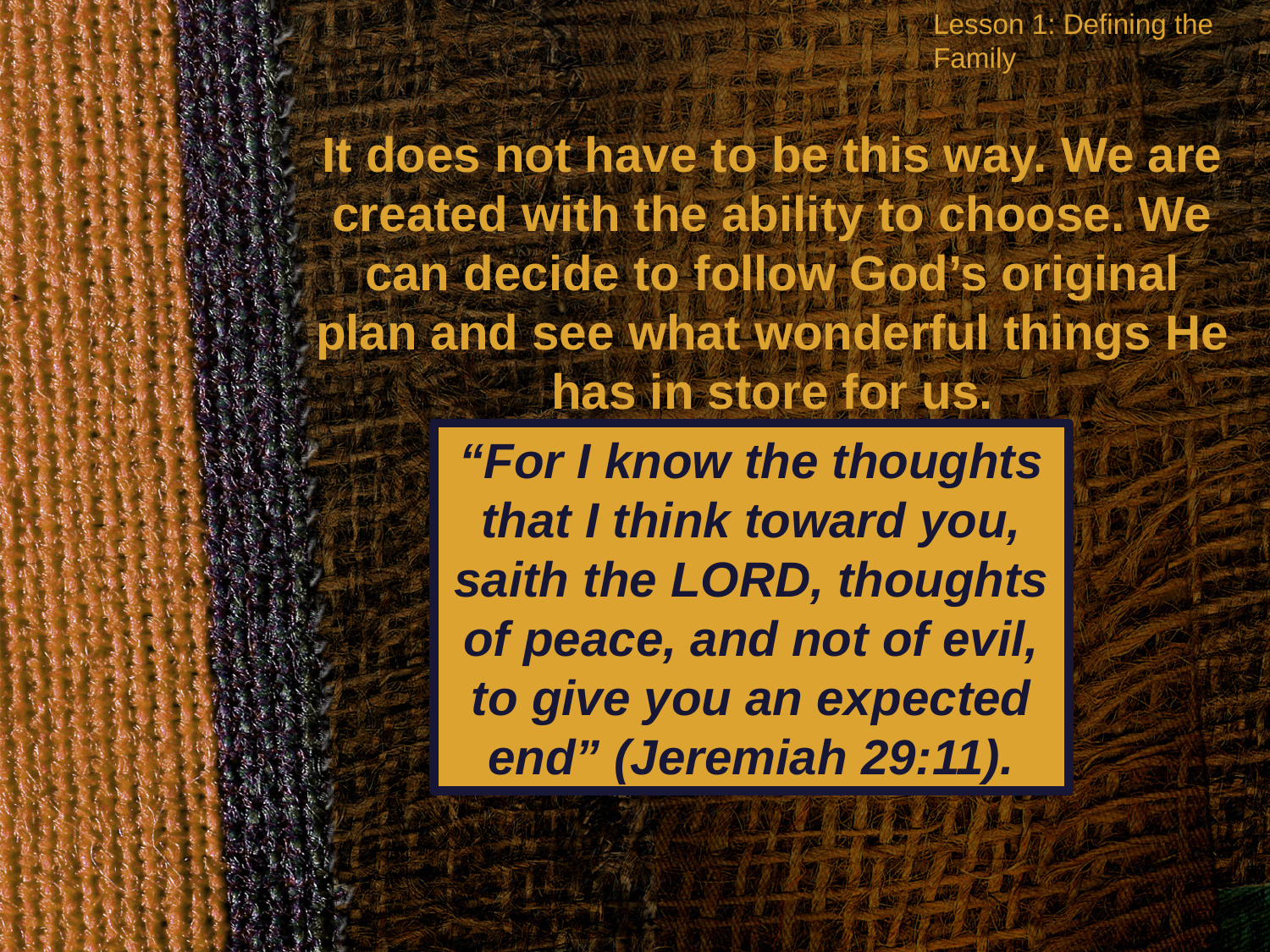

Lesson 1: Defining the Family
It does not have to be this way. We are created with the ability to choose. We can decide to follow God’s original plan and see what wonderful things He has in store for us.
“For I know the thoughts that I think toward you, saith the Lord, thoughts of peace, and not of evil, to give you an expected end” (Jeremiah 29:11).